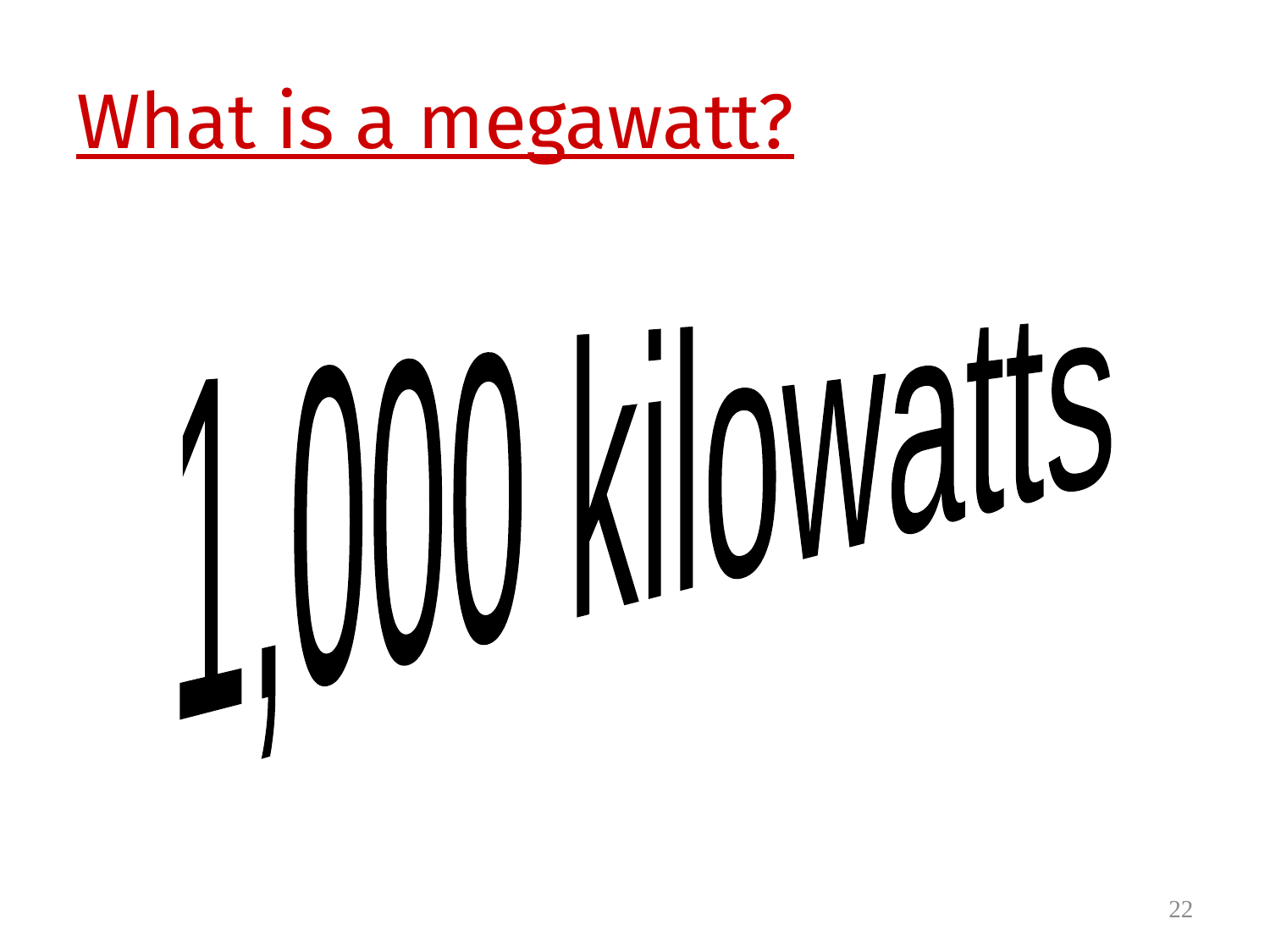

# What is a megawatt?
1,000 kilowatts
22